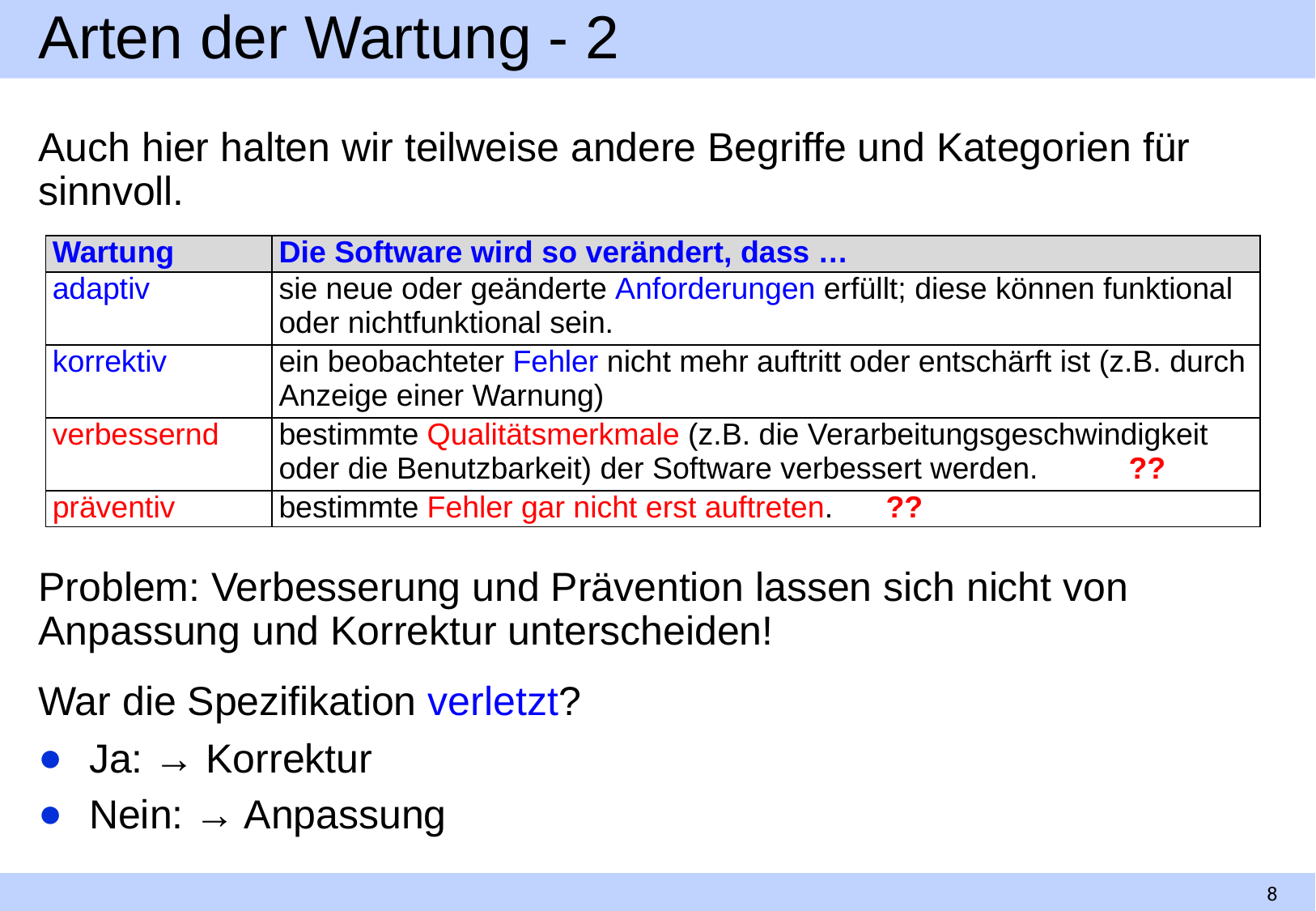

# Arten der Wartung - 2
Auch hier halten wir teilweise andere Begriffe und Kategorien für sinnvoll.
| Wartung | Die Software wird so verändert, dass … |
| --- | --- |
| adaptiv | sie neue oder geänderte Anforderungen erfüllt; diese können funktional oder nichtfunktional sein. |
| korrektiv | ein beobachteter Fehler nicht mehr auftritt oder entschärft ist (z.B. durch Anzeige einer Warnung) |
| verbessernd | bestimmte Qualitätsmerkmale (z.B. die Verarbeitungsgeschwindigkeit oder die Benutzbarkeit) der Software verbessert werden. ?? |
| präventiv | bestimmte Fehler gar nicht erst auftreten. ?? |
Problem: Verbesserung und Prävention lassen sich nicht von Anpassung und Korrektur unterscheiden!
War die Spezifikation verletzt?
Ja: → Korrektur
Nein: → Anpassung

8